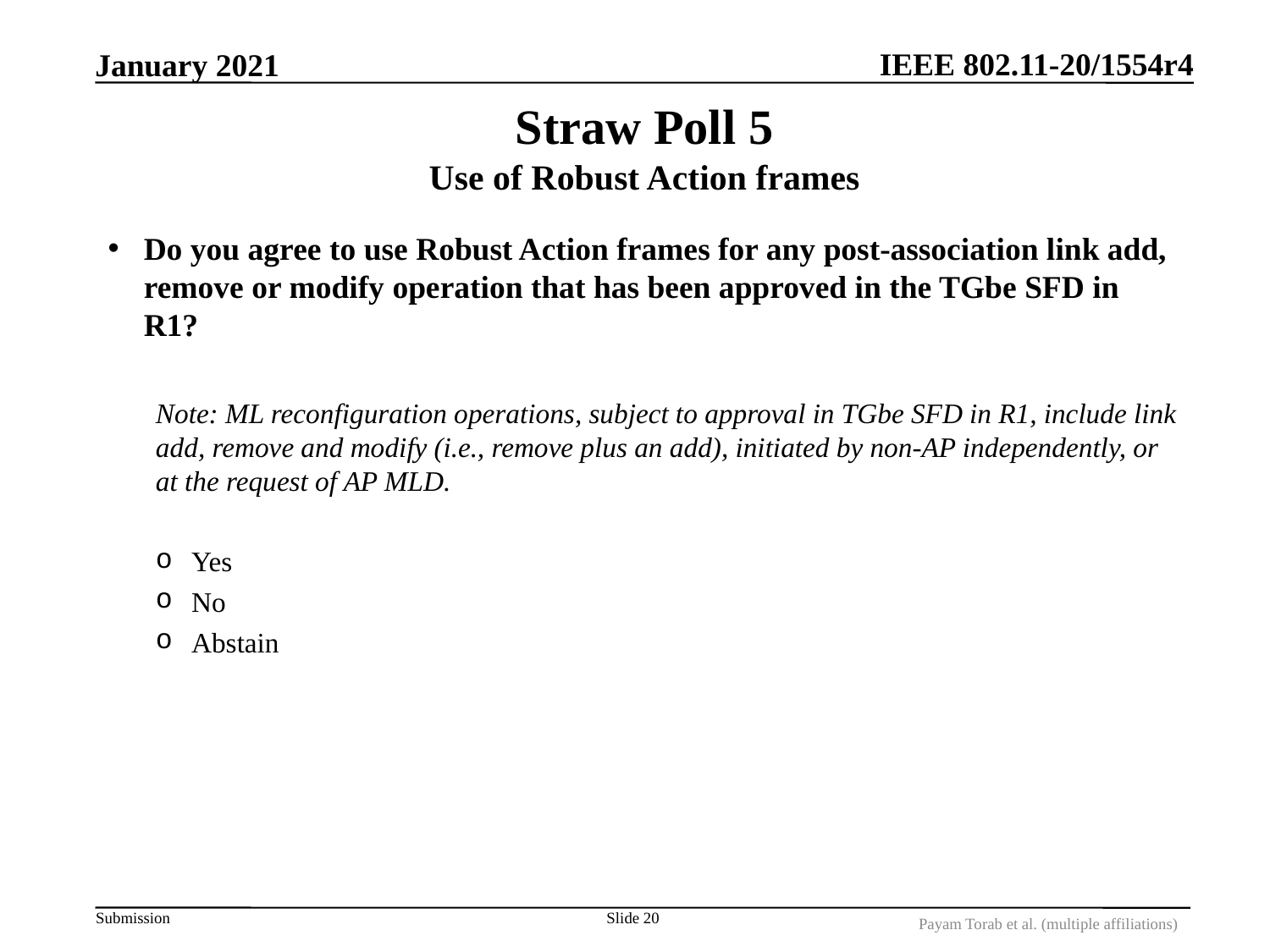

January 2021
# Straw Poll 5 Use of Robust Action frames
Do you agree to use Robust Action frames for any post-association link add, remove or modify operation that has been approved in the TGbe SFD in R1?

Note: ML reconfiguration operations, subject to approval in TGbe SFD in R1, include link add, remove and modify (i.e., remove plus an add), initiated by non-AP independently, or at the request of AP MLD.

Yes
No
Abstain
Slide 20
Payam Torab et al. (multiple affiliations)